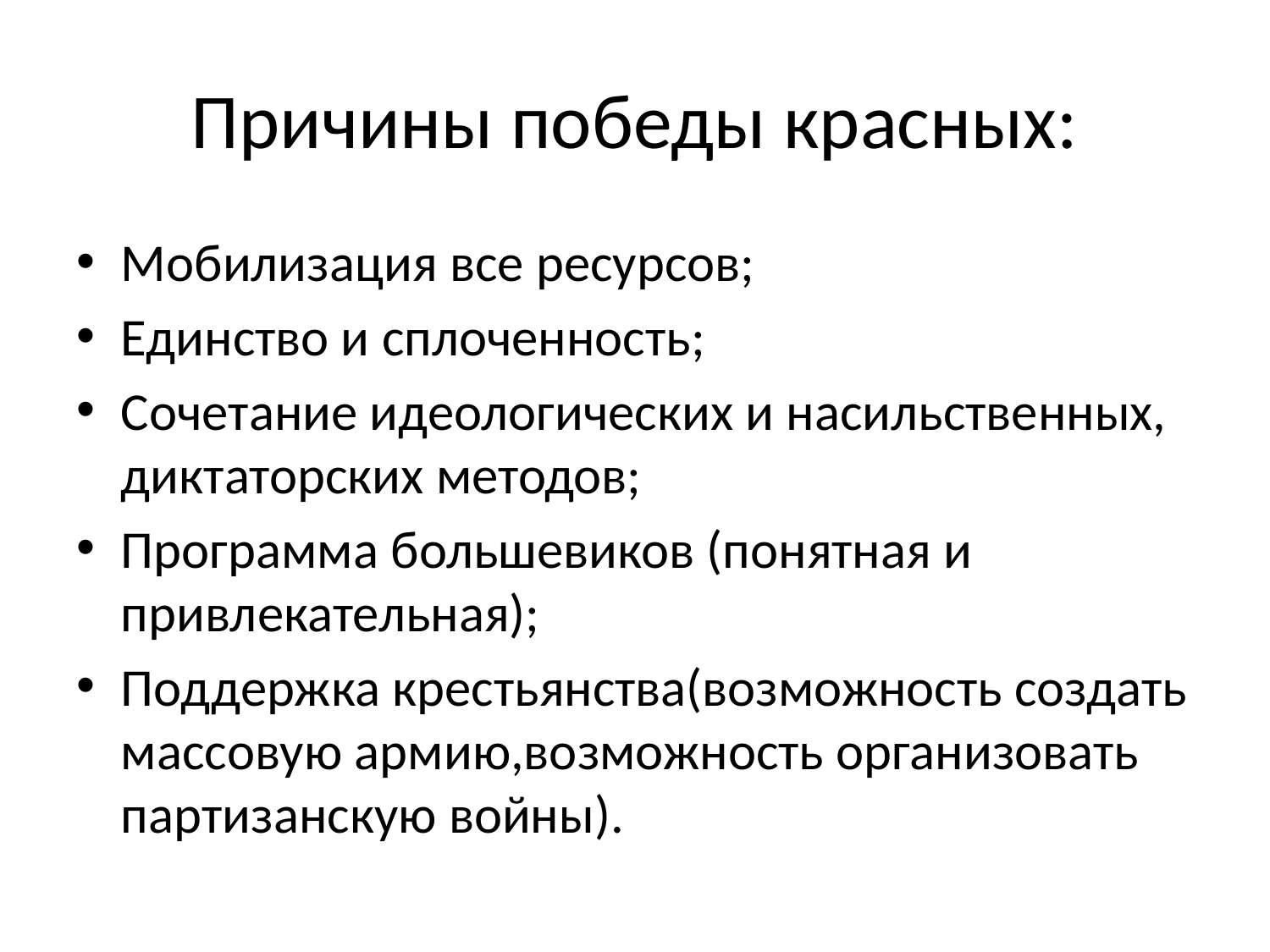

# Причины победы красных:
Мобилизация все ресурсов;
Единство и сплоченность;
Сочетание идеологических и насильственных, диктаторских методов;
Программа большевиков (понятная и привлекательная);
Поддержка крестьянства(возможность создать массовую армию,возможность организовать партизанскую войны).